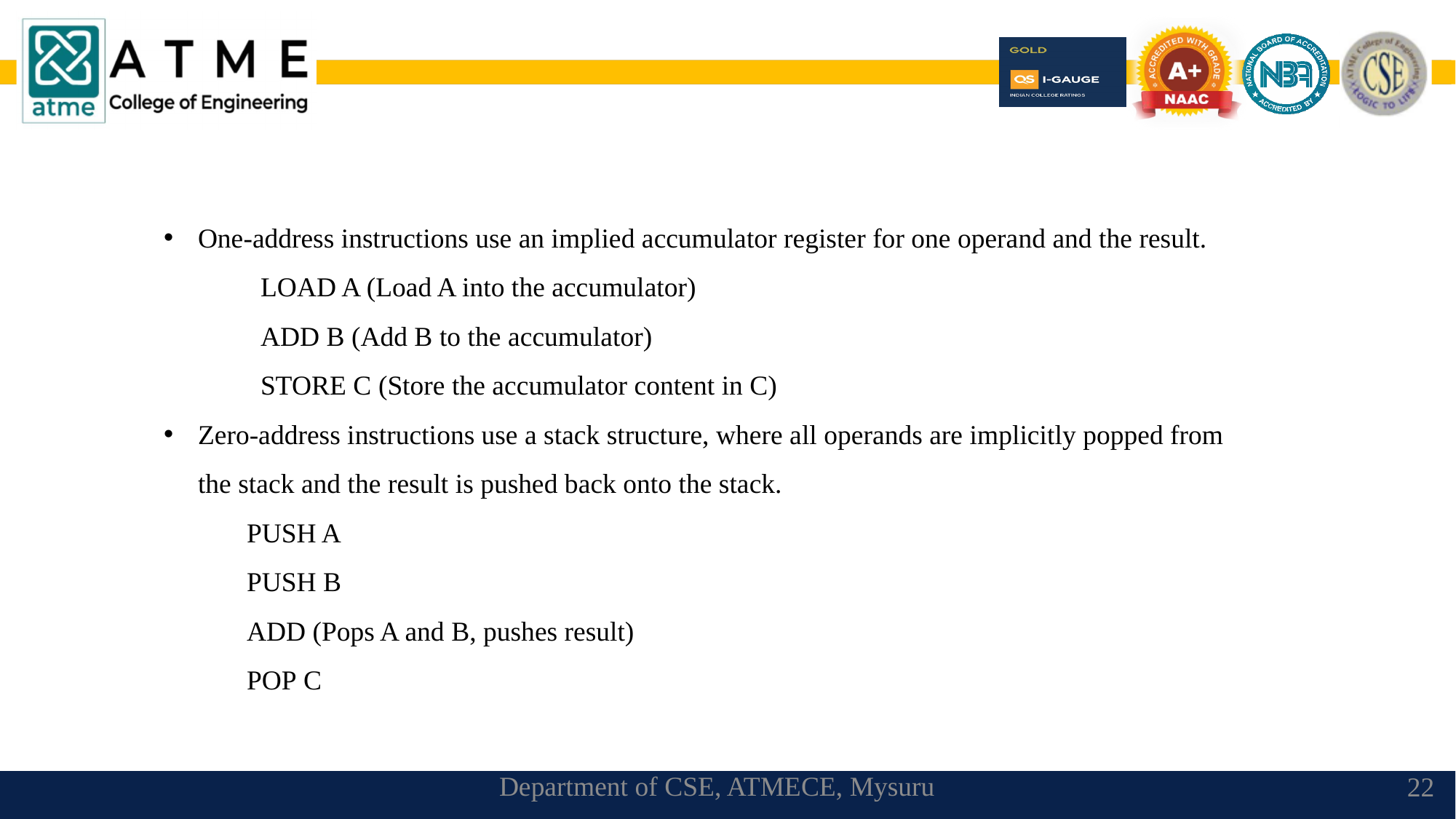

One-address instructions use an implied accumulator register for one operand and the result.
              LOAD A (Load A into the accumulator)
              ADD B (Add B to the accumulator)
              STORE C (Store the accumulator content in C)
Zero-address instructions use a stack structure, where all operands are implicitly popped from the stack and the result is pushed back onto the stack.
            PUSH A
            PUSH B
            ADD (Pops A and B, pushes result)
            POP C
Department of CSE, ATMECE, Mysuru
22